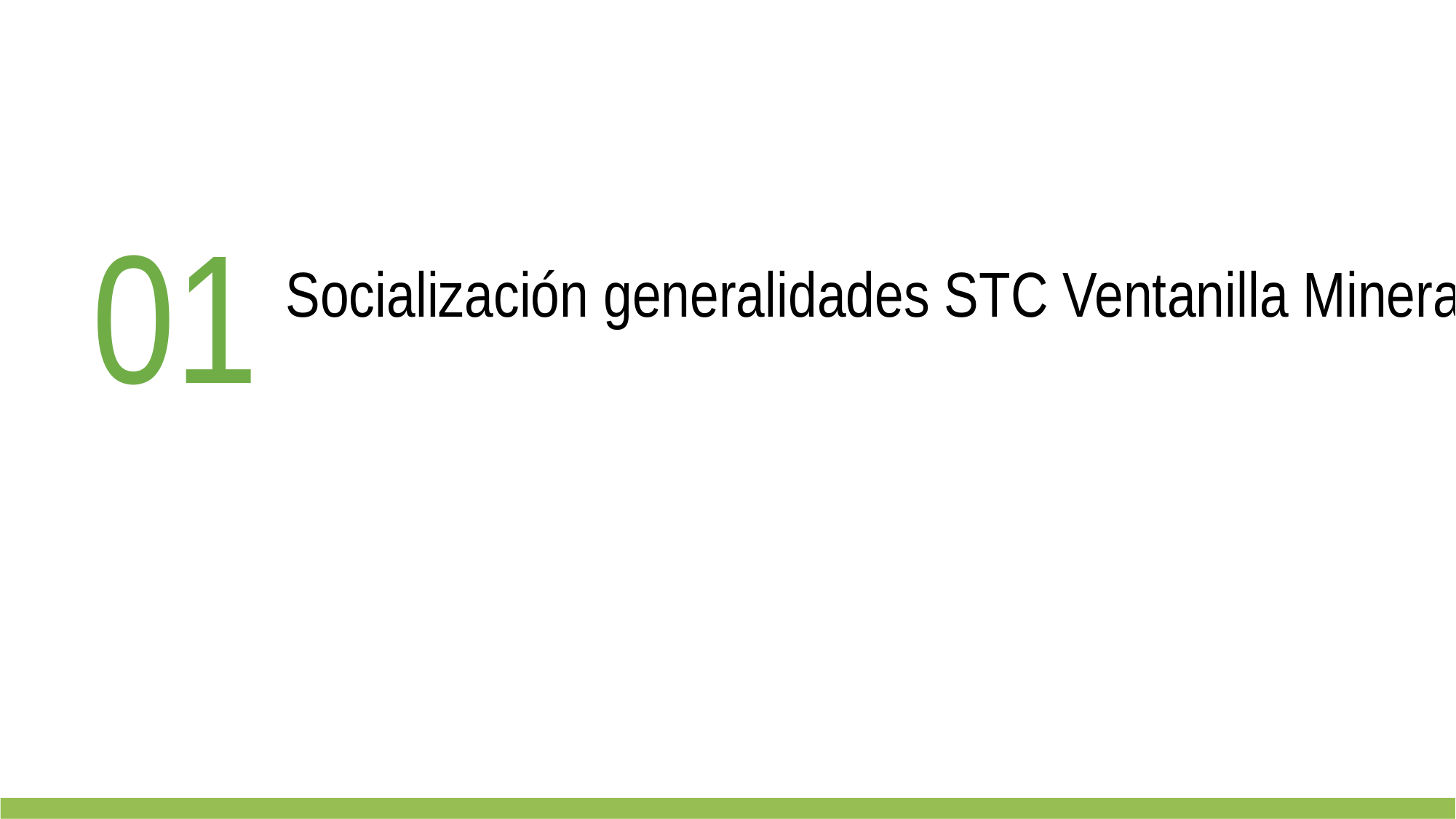

01
# Socialización generalidades STC Ventanilla Minera